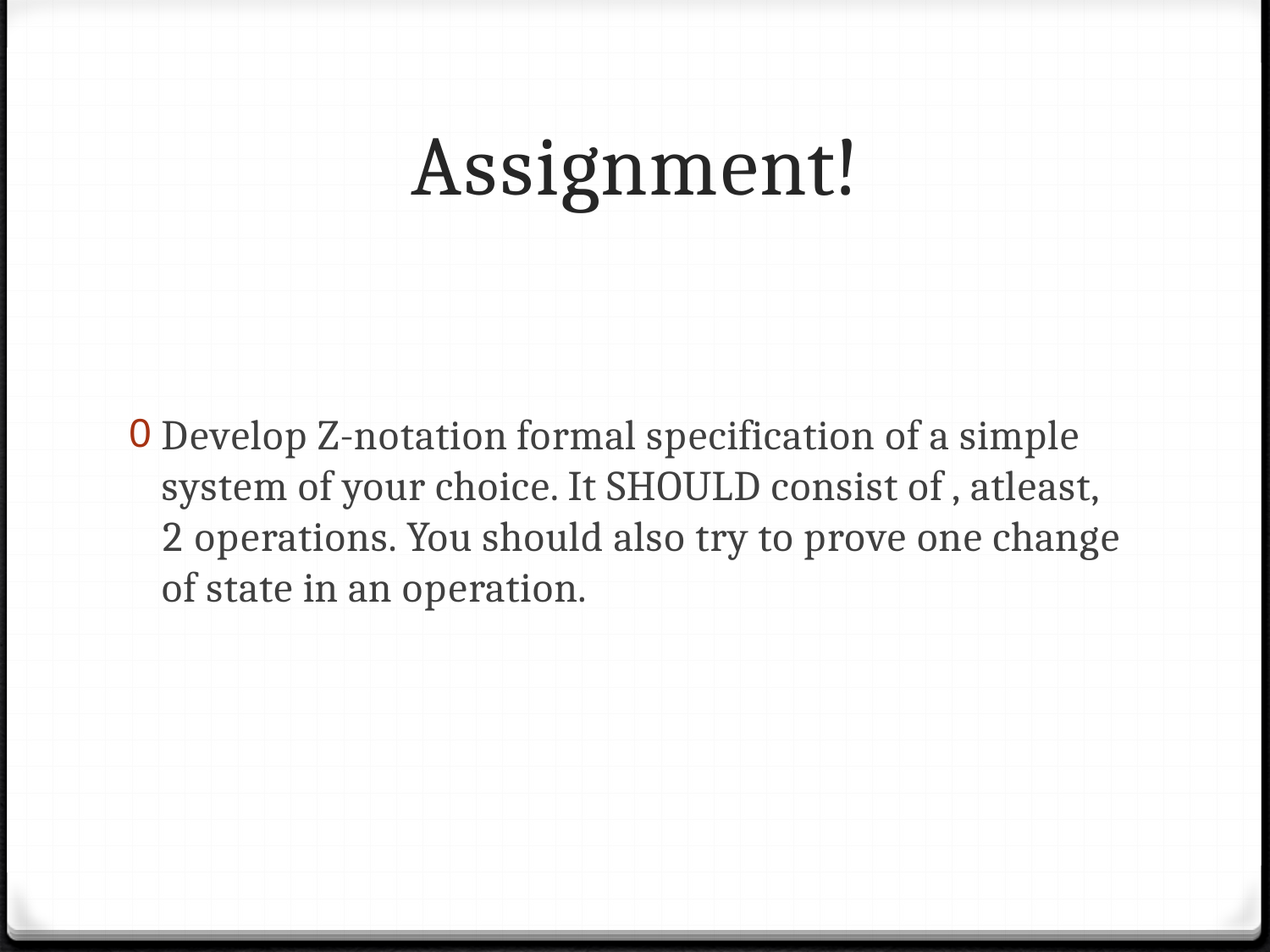

# Assignment!

Develop Z-notation formal specification of a simple system of your choice. It SHOULD consist of , atleast,  2 operations. You should also try to prove one change of state in an operation.